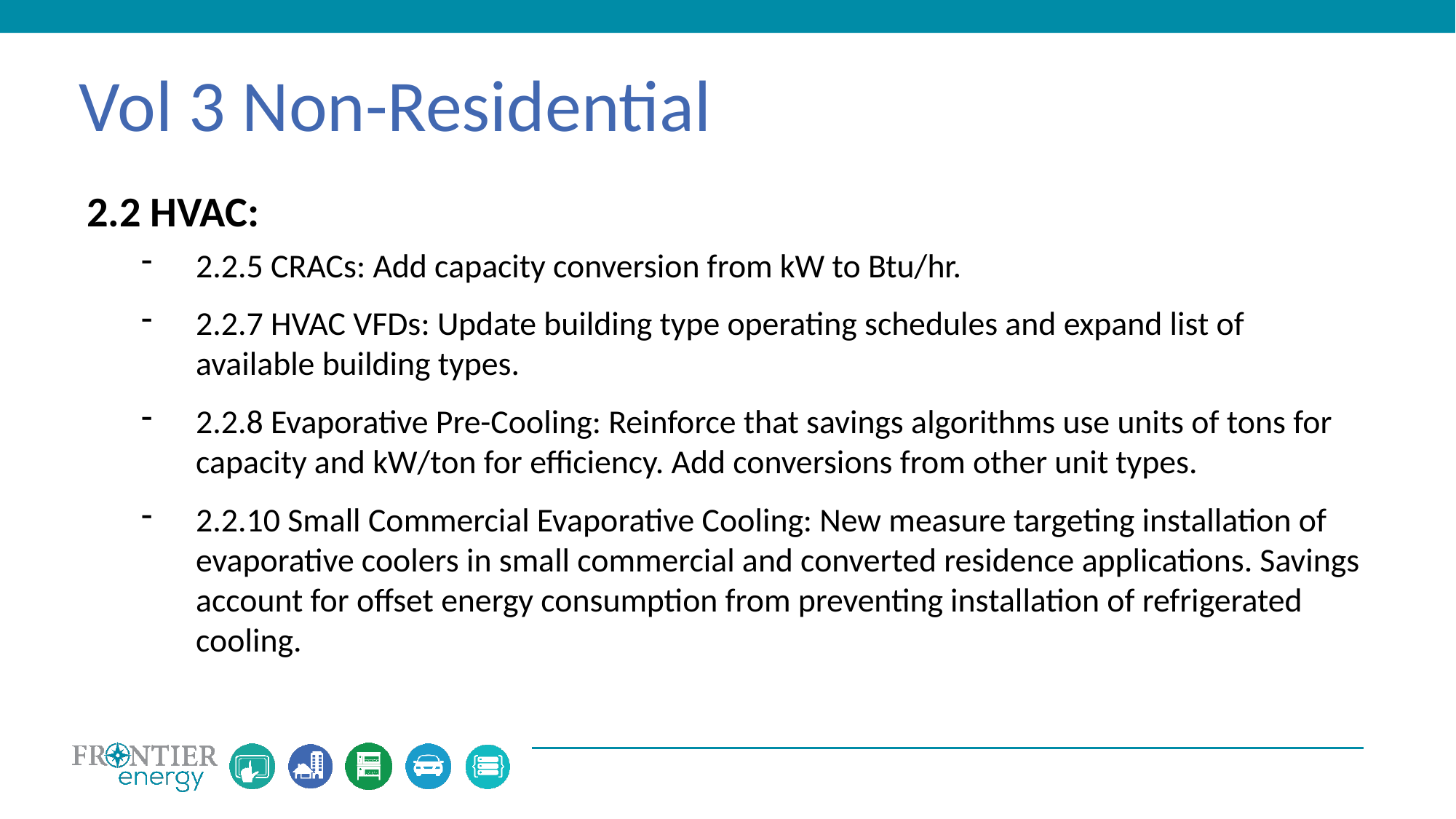

Vol 3 Non-Residential
2.2 HVAC:
2.2.5 CRACs: Add capacity conversion from kW to Btu/hr.
2.2.7 HVAC VFDs: Update building type operating schedules and expand list of available building types.
2.2.8 Evaporative Pre-Cooling: Reinforce that savings algorithms use units of tons for capacity and kW/ton for efficiency. Add conversions from other unit types.
2.2.10 Small Commercial Evaporative Cooling: New measure targeting installation of evaporative coolers in small commercial and converted residence applications. Savings account for offset energy consumption from preventing installation of refrigerated cooling.